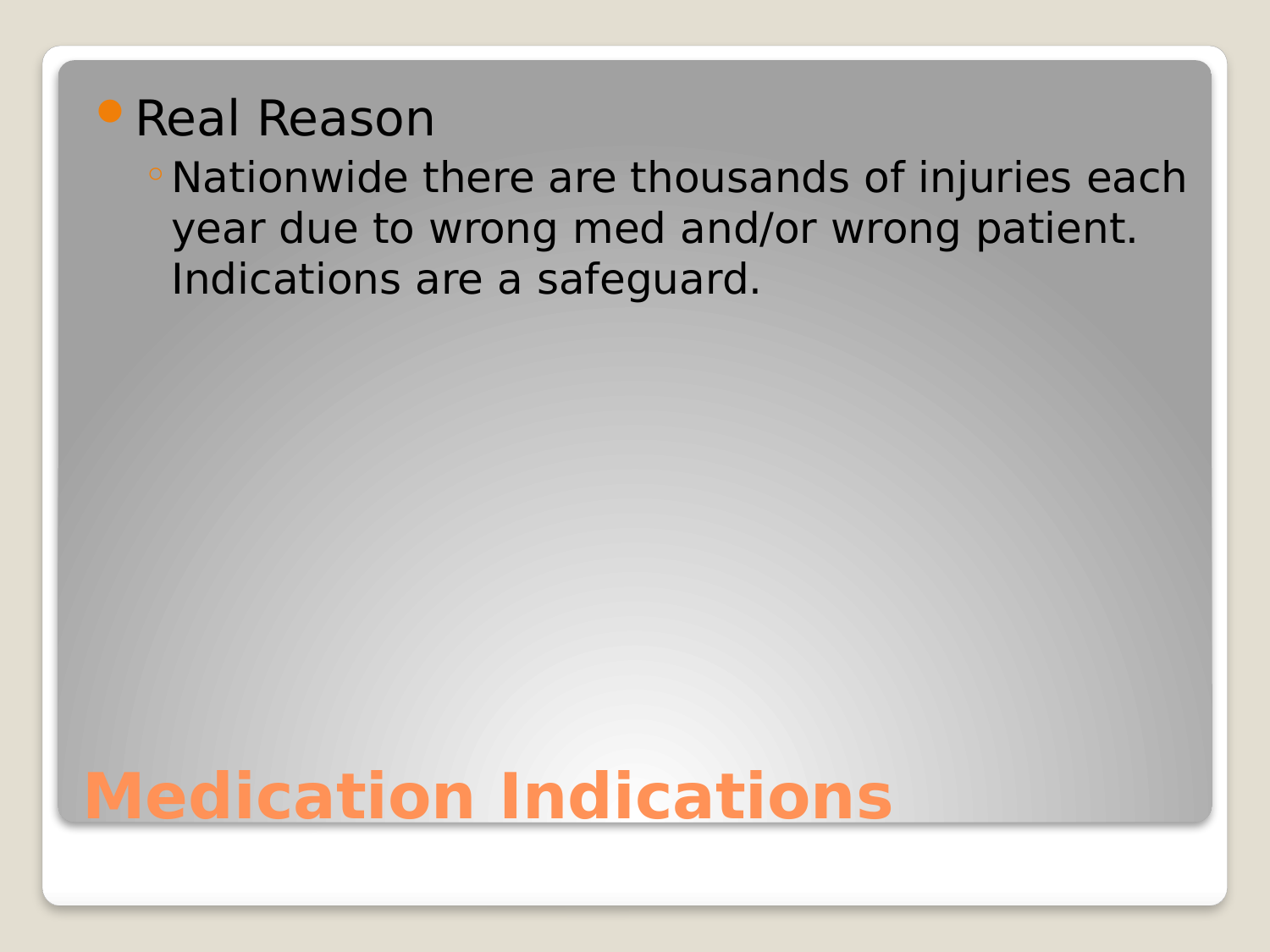

Real Reason
Nationwide there are thousands of injuries each year due to wrong med and/or wrong patient.  Indications are a safeguard.
# Medication Indications